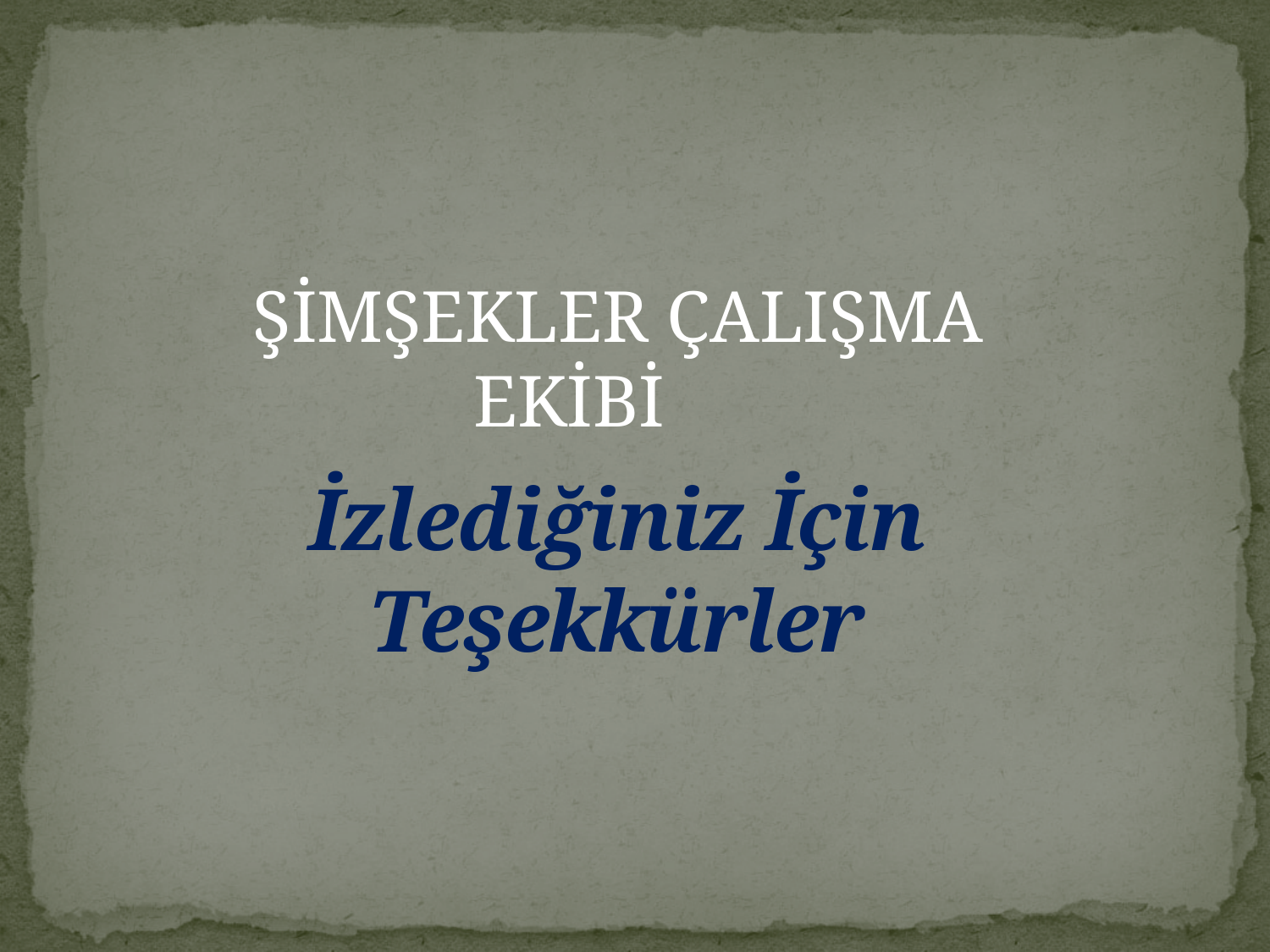

ŞİMŞEKLER ÇALIŞMA
                     EKİBİ
# İzlediğiniz İçin Teşekkürler